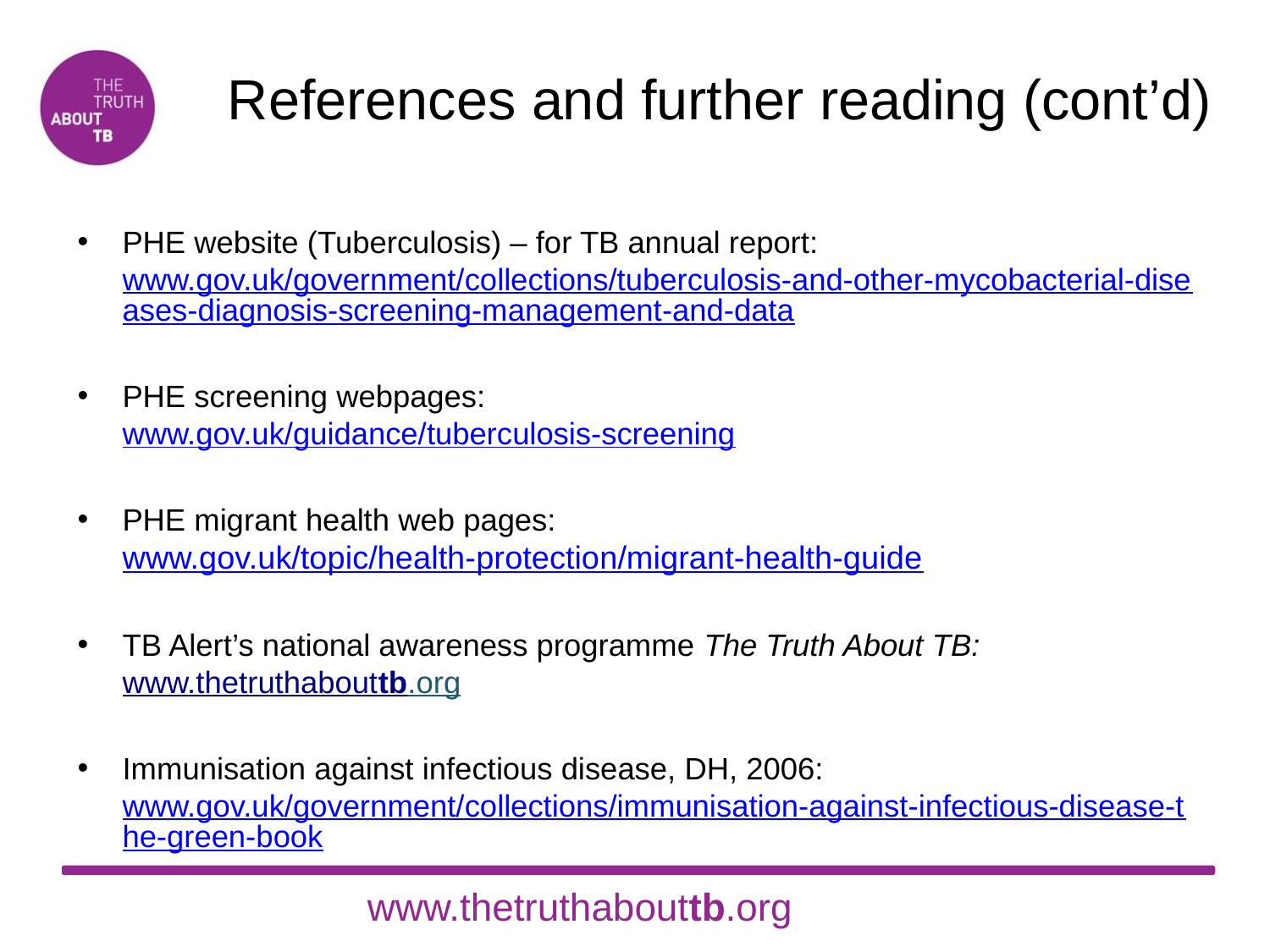

# References and further reading (cont’d)
PHE website (Tuberculosis) – for TB annual report: www.gov.uk/government/collections/tuberculosis-and-other-mycobacterial-diseases-diagnosis-screening-management-and-data

PHE screening webpages:
www.gov.uk/guidance/tuberculosis-screening

PHE migrant health web pages:
www.gov.uk/topic/health-protection/migrant-health-guide

TB Alert’s national awareness programme The Truth About TB: www.thetruthabouttb.org

Immunisation against infectious disease, DH, 2006: www.gov.uk/government/collections/immunisation-against-infectious-disease-the-green-book